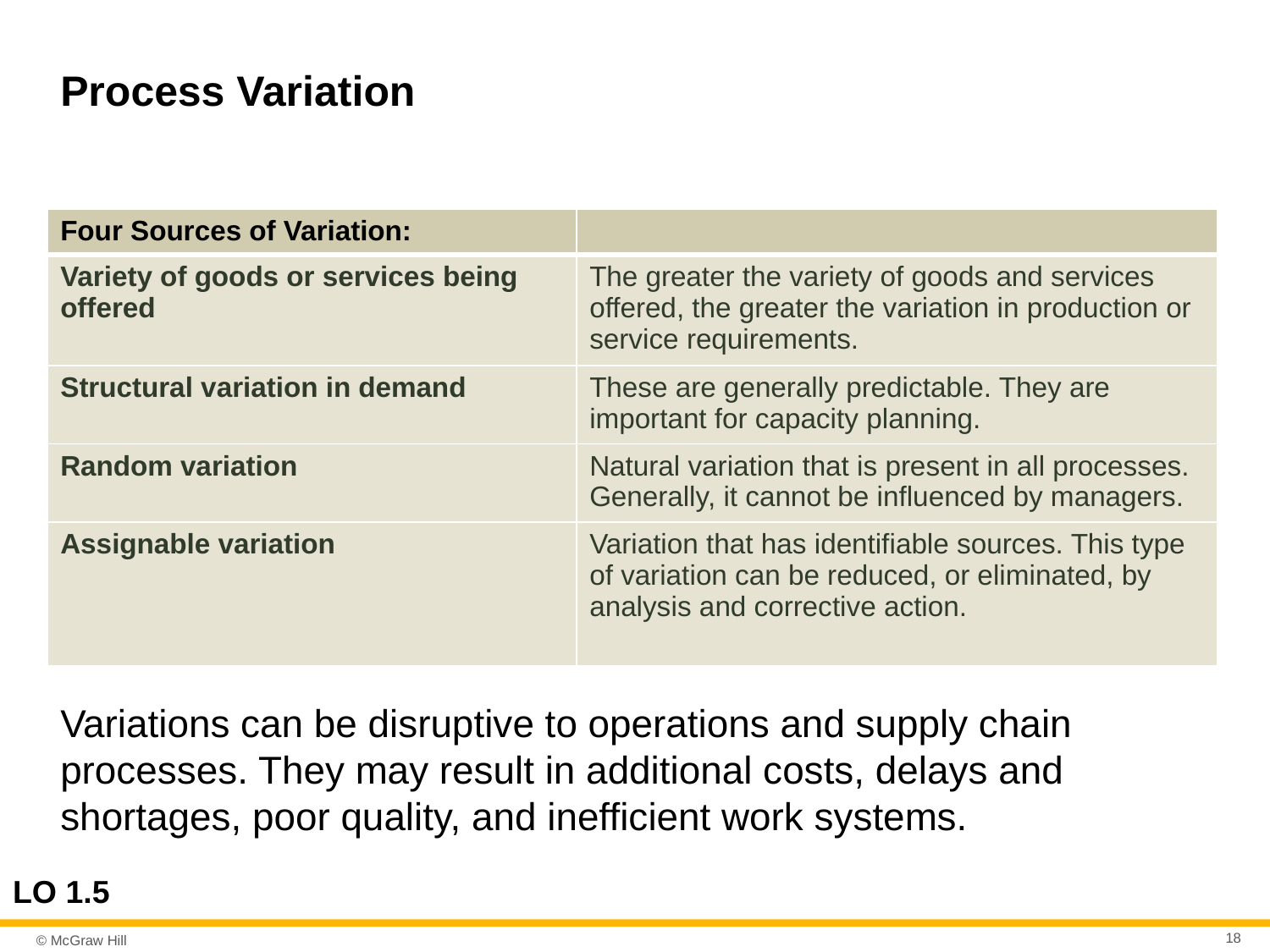

# Process Variation
| Four Sources of Variation: |  |
| --- | --- |
| Variety of goods or services being offered | The greater the variety of goods and services offered, the greater the variation in production or service requirements. |
| Structural variation in demand | These are generally predictable. They are important for capacity planning. |
| Random variation | Natural variation that is present in all processes. Generally, it cannot be influenced by managers. |
| Assignable variation | Variation that has identifiable sources. This type of variation can be reduced, or eliminated, by analysis and corrective action. |
Variations can be disruptive to operations and supply chain processes. They may result in additional costs, delays and shortages, poor quality, and inefficient work systems.
LO 1.5